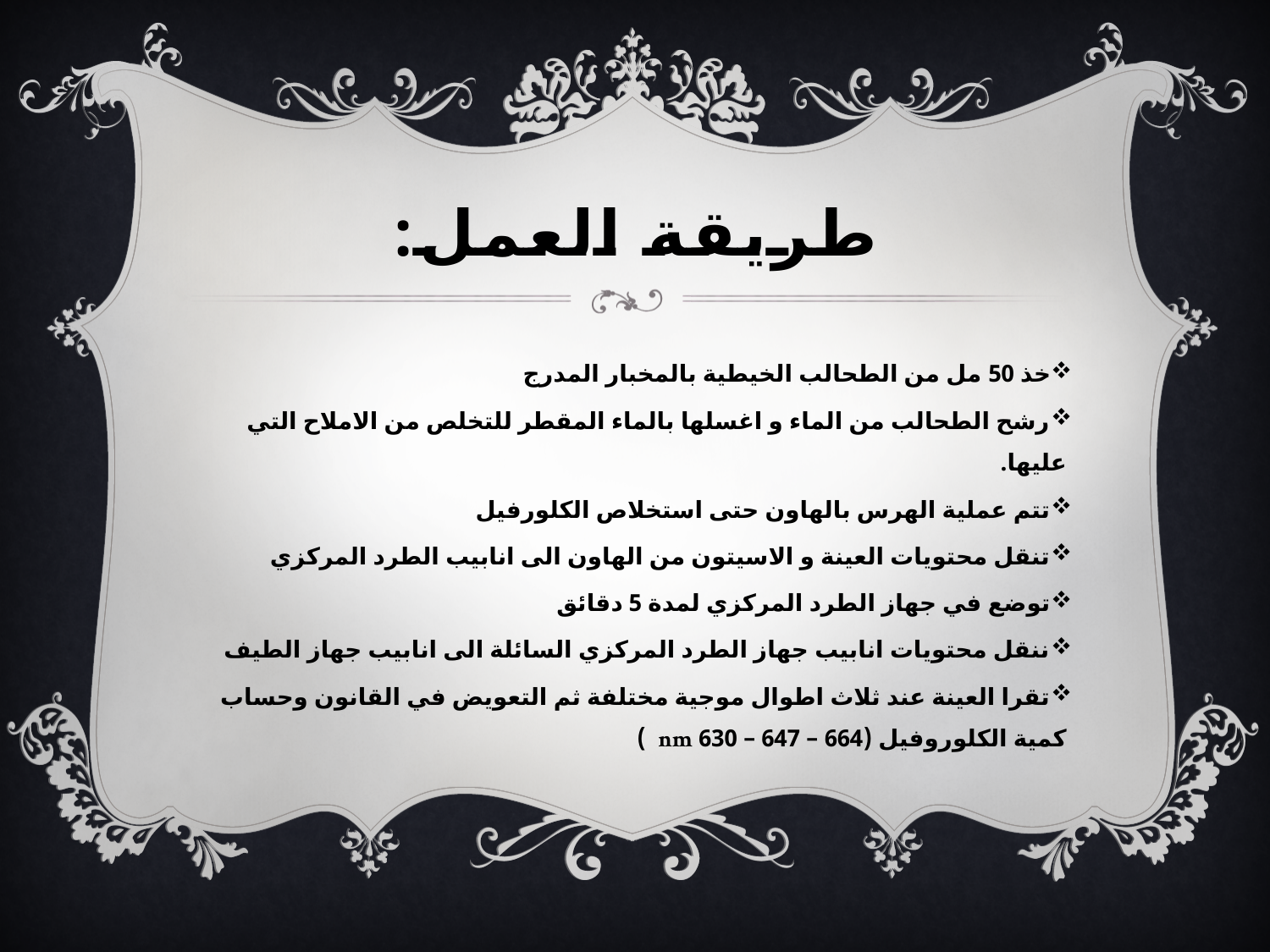

# طريقة العمل:
خذ 50 مل من الطحالب الخيطية بالمخبار المدرج
رشح الطحالب من الماء و اغسلها بالماء المقطر للتخلص من الاملاح التي عليها.
تتم عملية الهرس بالهاون حتى استخلاص الكلورفيل
تنقل محتويات العينة و الاسيتون من الهاون الى انابيب الطرد المركزي
توضع في جهاز الطرد المركزي لمدة 5 دقائق
ننقل محتويات انابيب جهاز الطرد المركزي السائلة الى انابيب جهاز الطيف
تقرا العينة عند ثلاث اطوال موجية مختلفة ثم التعويض في القانون وحساب كمية الكلوروفيل (664 – 647 – 630 nm  )